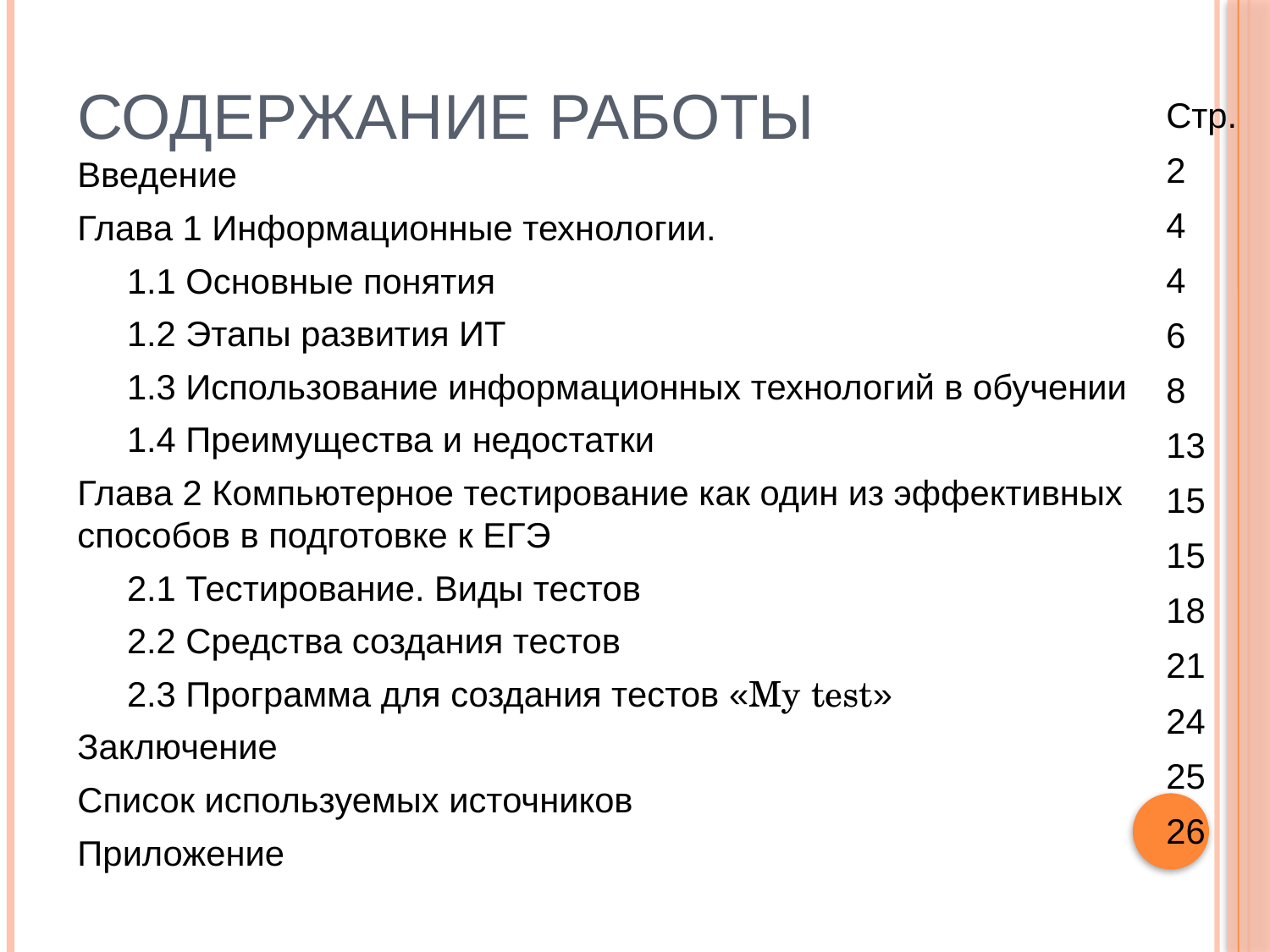

# Содержание работы
Стр.
2
4
4
6
8
13
15
15
18
21
24
25
26
Введение
Глава 1 Информационные технологии.
1.1 Основные понятия
1.2 Этапы развития ИТ
1.3 Использование информационных технологий в обучении
1.4 Преимущества и недостатки
Глава 2 Компьютерное тестирование как один из эффективных способов в подготовке к ЕГЭ
2.1 Тестирование. Виды тестов
2.2 Средства создания тестов
2.3 Программа для создания тестов «My test»
Заключение
Список используемых источников
Приложение